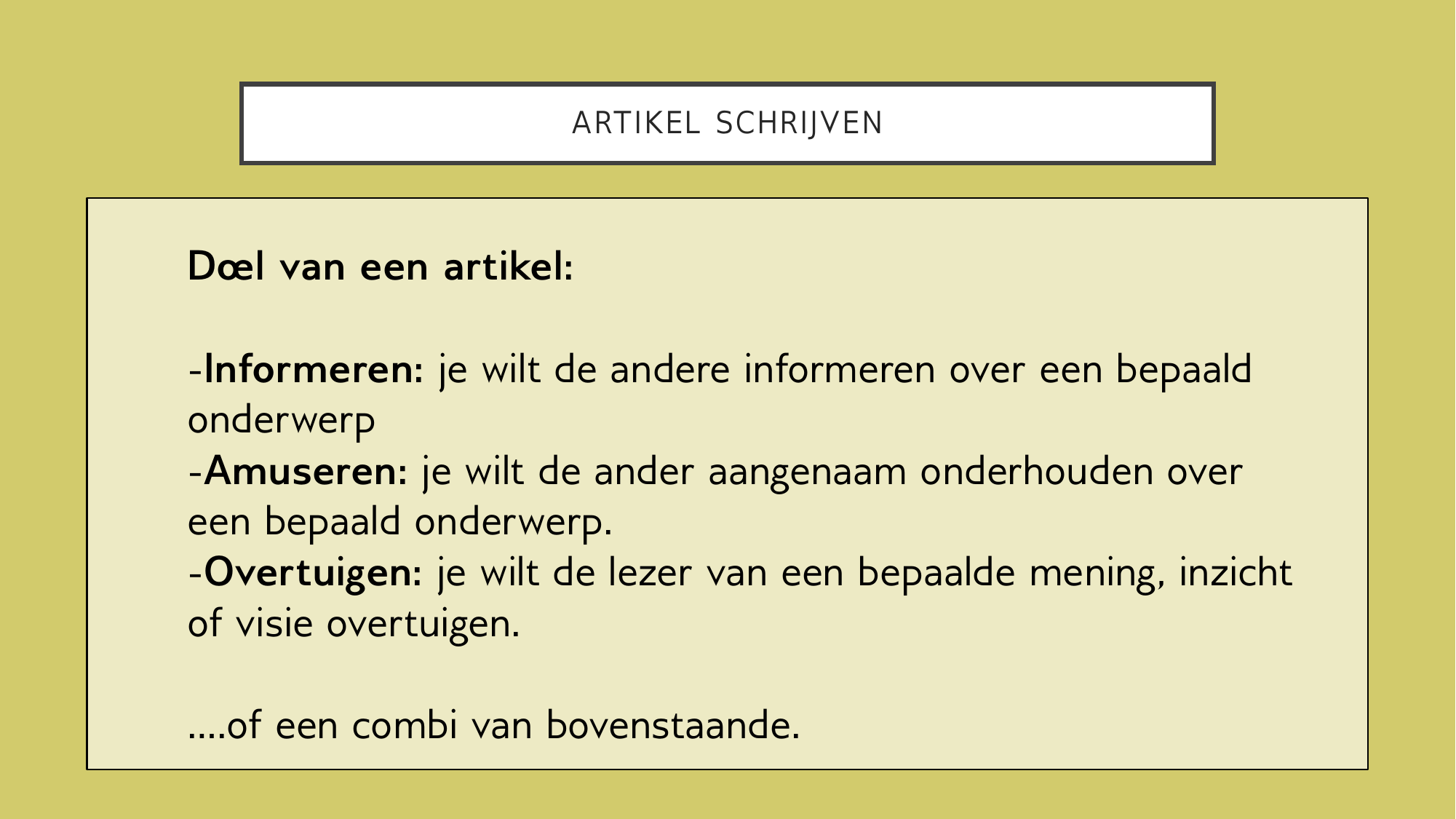

# Artikel schrijven

Doel van een artikel:

-Informeren: je wilt de andere informeren over een bepaald onderwerp
-Amuseren: je wilt de ander aangenaam onderhouden over een bepaald onderwerp.
-Overtuigen: je wilt de lezer van een bepaalde mening, inzicht of visie overtuigen.

….of een combi van bovenstaande.